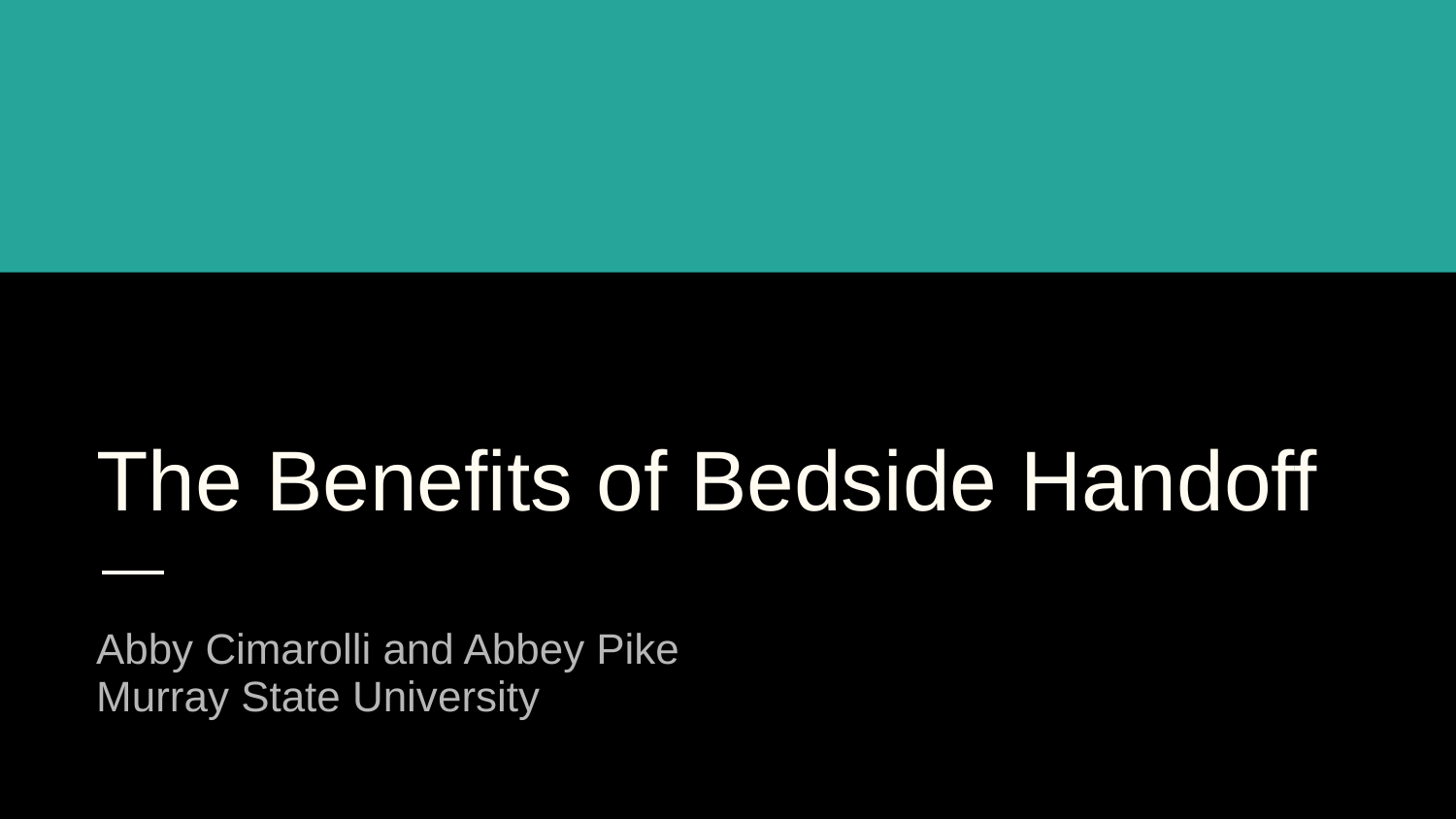

# The Benefits of Bedside Handoff
Abby Cimarolli and Abbey Pike
Murray State University